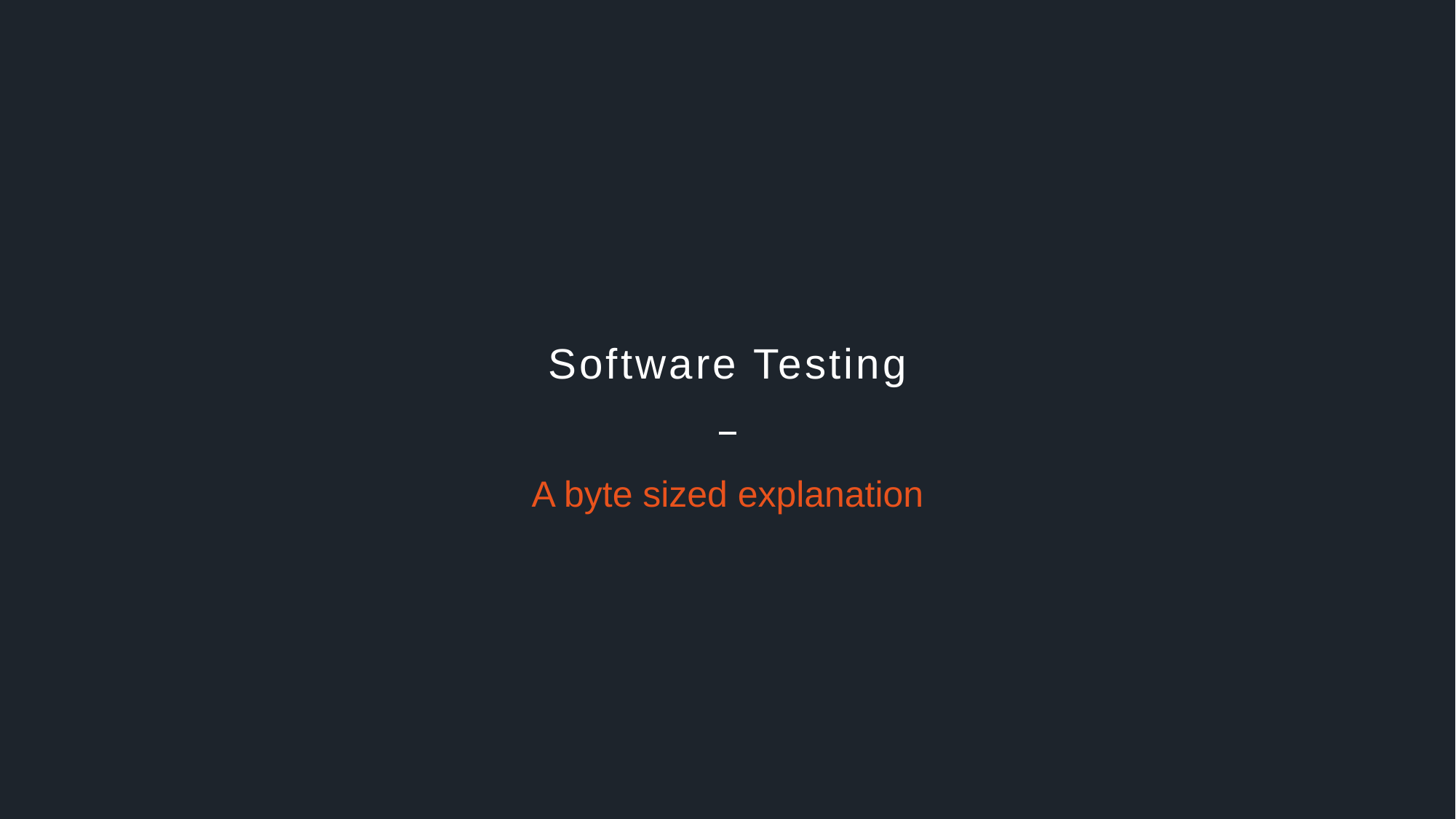

# Software Testing
A byte sized explanation